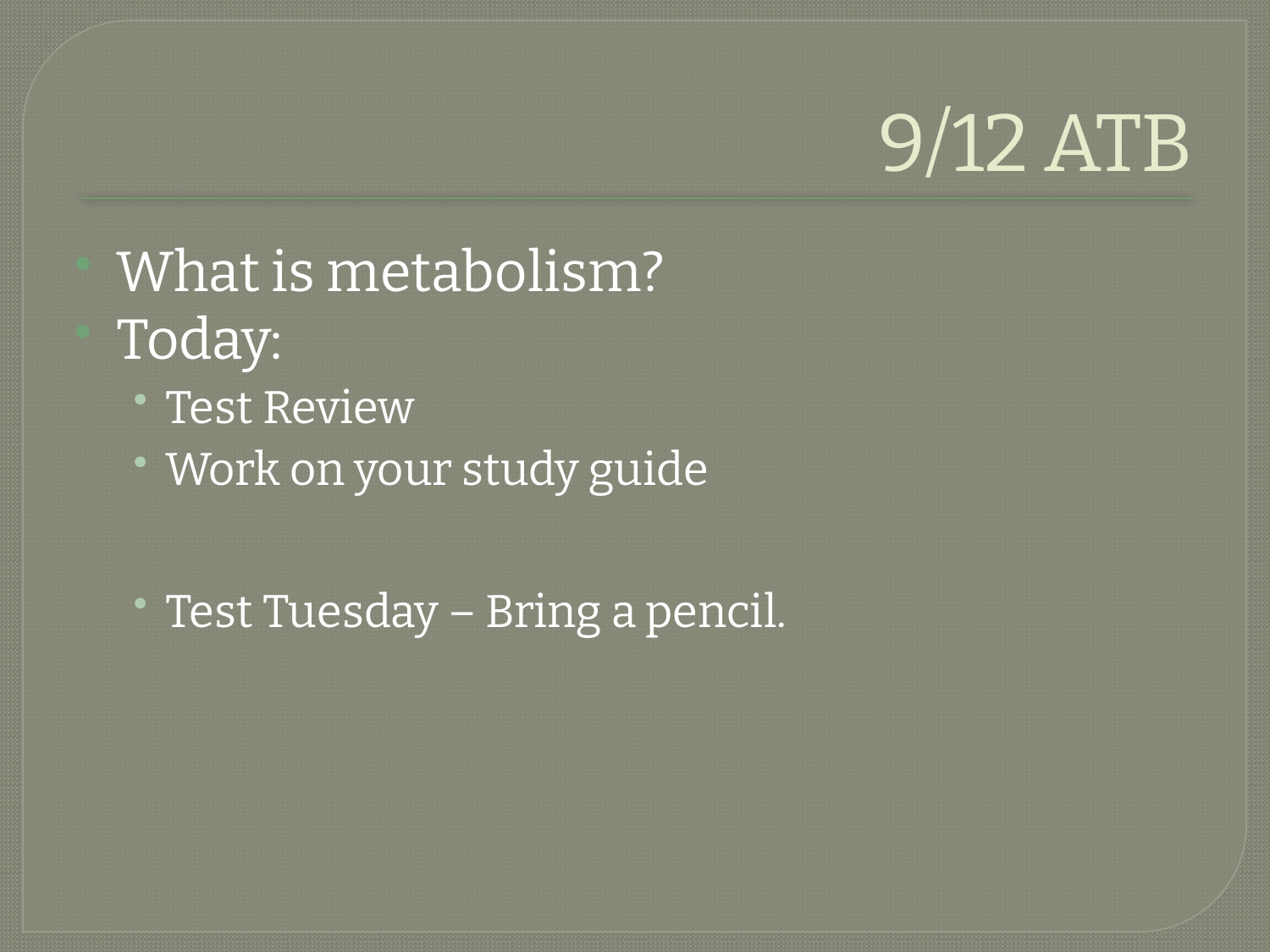

# 9/12 ATB
What is metabolism?
Today:
Test Review
Work on your study guide

Test Tuesday – Bring a pencil.